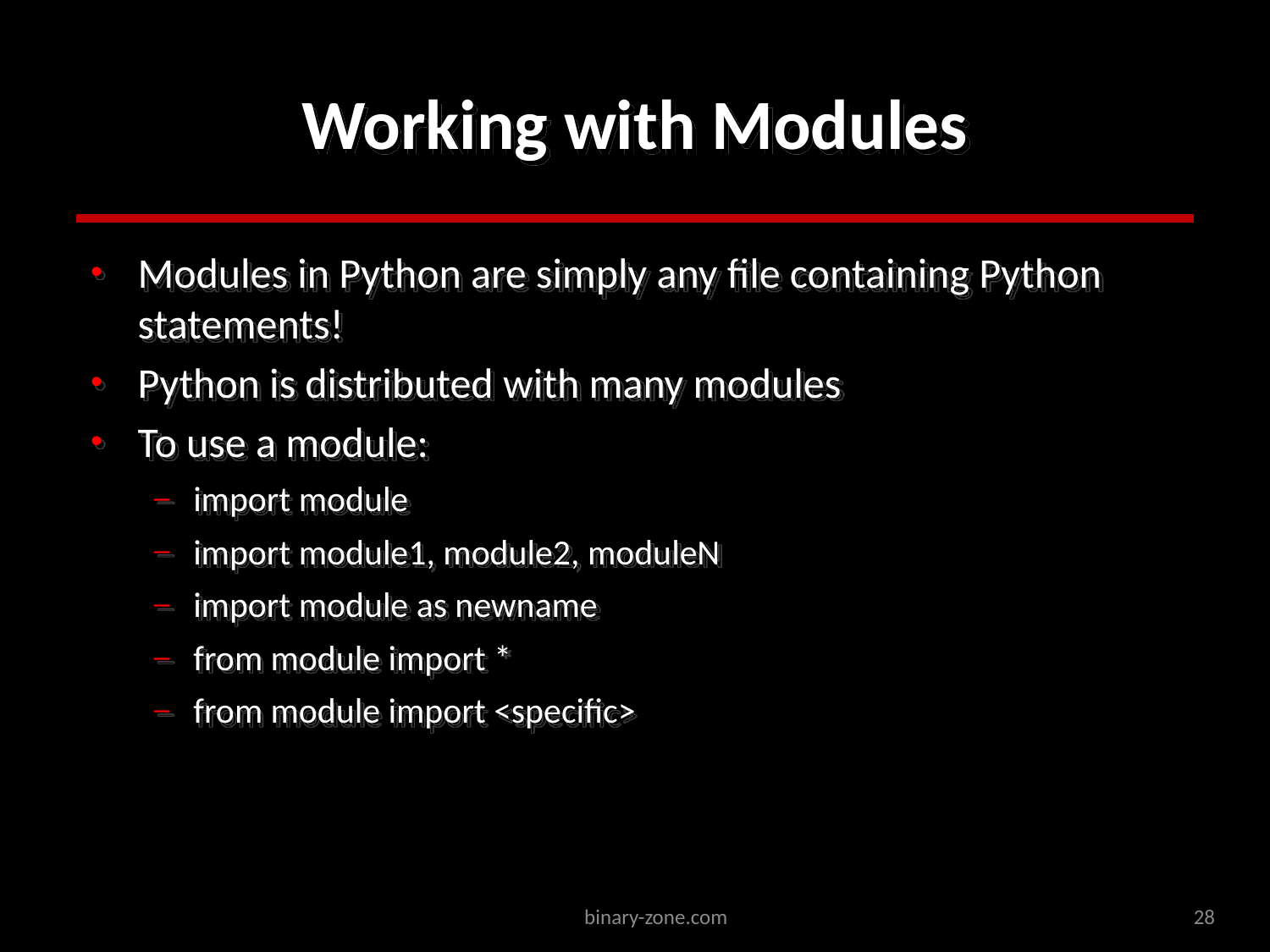

# Working with Modules
Modules in Python are simply any file containing Python statements!
Python is distributed with many modules
To use a module:
import module
import module1, module2, moduleN
import module as newname
from module import *
from module import <specific>